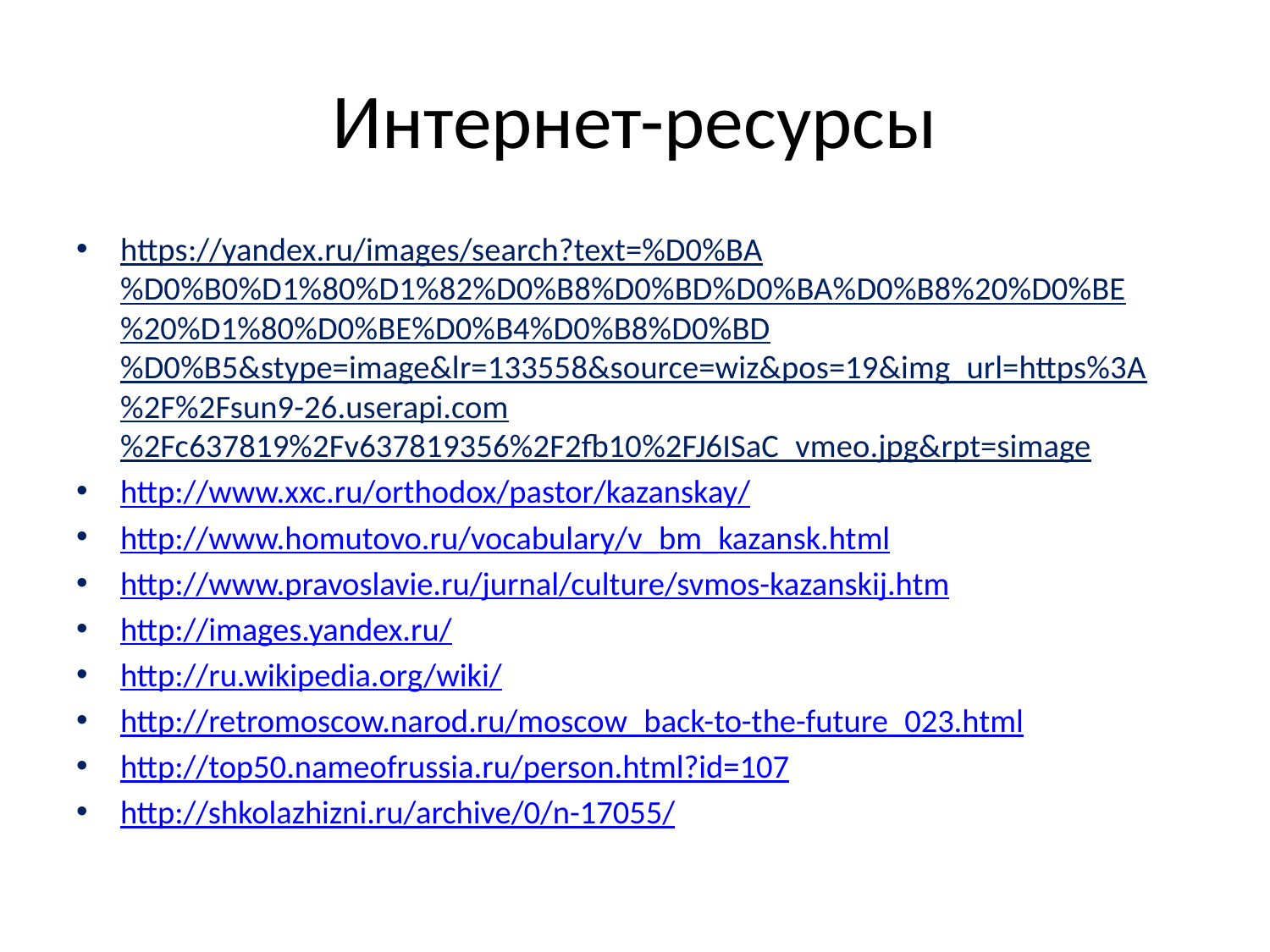

# Интернет-ресурсы
https://yandex.ru/images/search?text=%D0%BA%D0%B0%D1%80%D1%82%D0%B8%D0%BD%D0%BA%D0%B8%20%D0%BE%20%D1%80%D0%BE%D0%B4%D0%B8%D0%BD%D0%B5&stype=image&lr=133558&source=wiz&pos=19&img_url=https%3A%2F%2Fsun9-26.userapi.com%2Fc637819%2Fv637819356%2F2fb10%2FJ6ISaC_vmeo.jpg&rpt=simage
http://www.xxc.ru/orthodox/pastor/kazanskay/
http://www.homutovo.ru/vocabulary/v_bm_kazansk.html
http://www.pravoslavie.ru/jurnal/culture/svmos-kazanskij.htm
http://images.yandex.ru/
http://ru.wikipedia.org/wiki/
http://retromoscow.narod.ru/moscow_back-to-the-future_023.html
http://top50.nameofrussia.ru/person.html?id=107
http://shkolazhizni.ru/archive/0/n-17055/